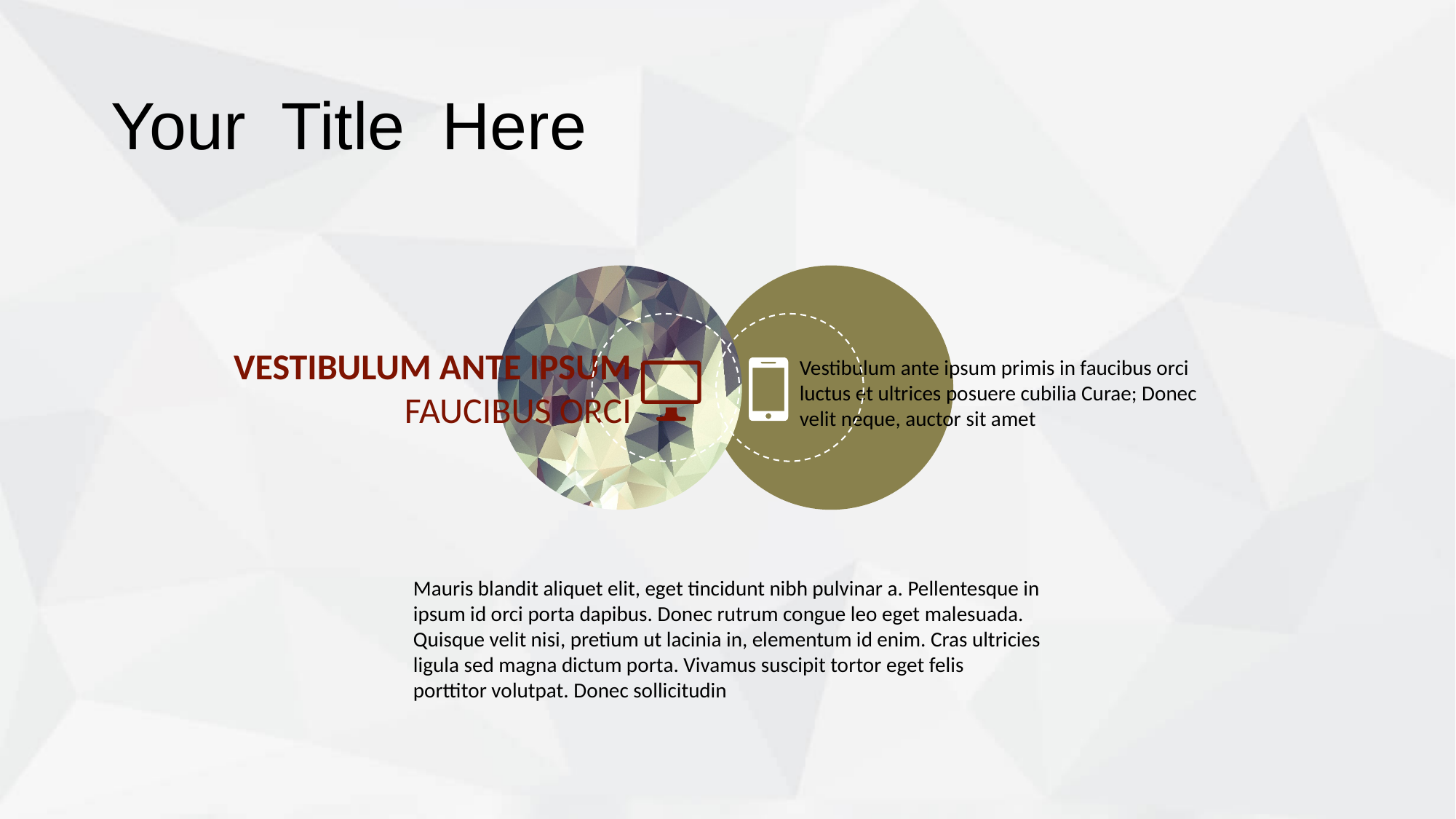

Your  Title  Here

VESTIBULUM ANTE IPSUM FAUCIBUS ORCI
Vestibulum ante ipsum primis in faucibus orci luctus et ultrices posuere cubilia Curae; Donec velit neque, auctor sit amet

Mauris blandit aliquet elit, eget tincidunt nibh pulvinar a. Pellentesque in ipsum id orci porta dapibus. Donec rutrum congue leo eget malesuada. Quisque velit nisi, pretium ut lacinia in, elementum id enim. Cras ultricies ligula sed magna dictum porta. Vivamus suscipit tortor eget felis porttitor volutpat. Donec sollicitudin